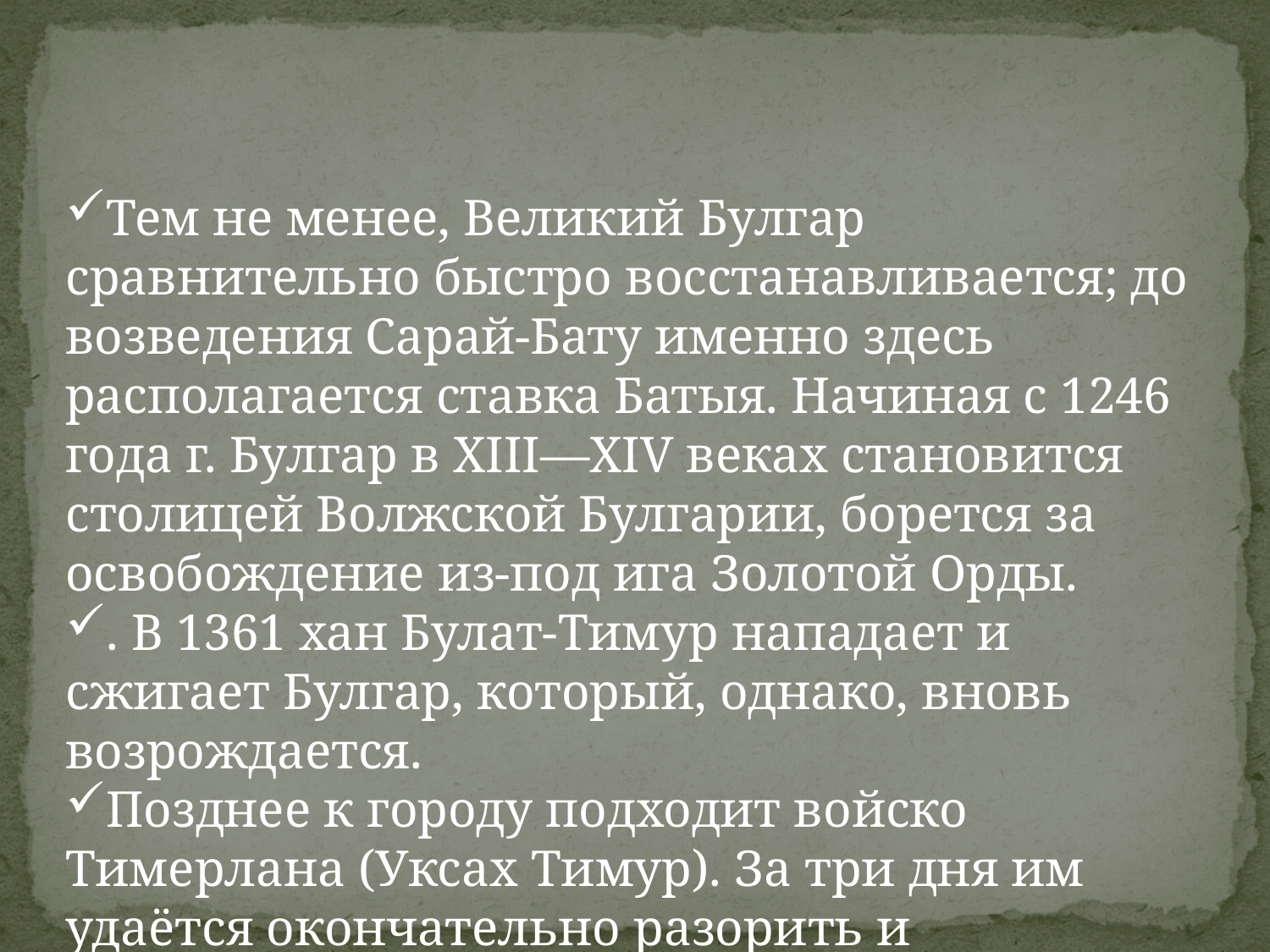

#
Тем не менее, Великий Булгар сравнительно быстро восстанавливается; до возведения Сарай-Бату именно здесь располагается ставка Батыя. Начиная с 1246 года г. Булгар в XIII—XIV веках становится столицей Волжской Булгарии, борется за освобождение из-под ига Золотой Орды.
. В 1361 хан Булат-Тимур нападает и сжигает Булгар, который, однако, вновь возрождается.
Позднее к городу подходит войско Тимерлана (Уксах Тимур). За три дня им удаётся окончательно разорить и уничтожить город.